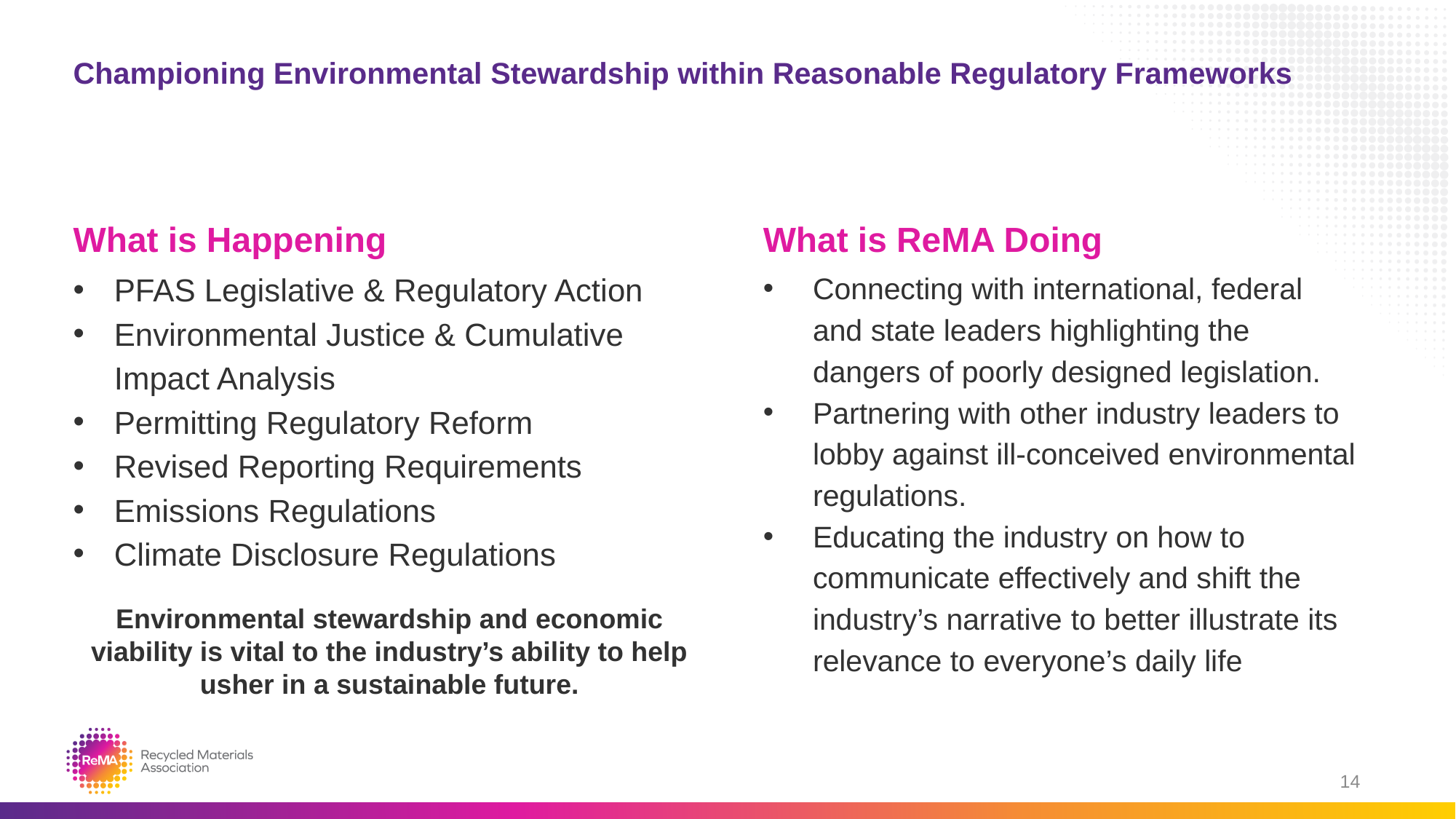

# Championing Environmental Stewardship within Reasonable Regulatory Frameworks
What is Happening
What is ReMA Doing
PFAS Legislative & Regulatory Action
Environmental Justice & Cumulative Impact Analysis
Permitting Regulatory Reform
Revised Reporting Requirements
Emissions Regulations
Climate Disclosure Regulations

Connecting with international, federal and state leaders highlighting the dangers of poorly designed legislation.
Partnering with other industry leaders to lobby against ill-conceived environmental regulations.
Educating the industry on how to communicate effectively and shift the industry’s narrative to better illustrate its relevance to everyone’s daily life
Environmental stewardship and economic viability is vital to the industry’s ability to help usher in a sustainable future.
14